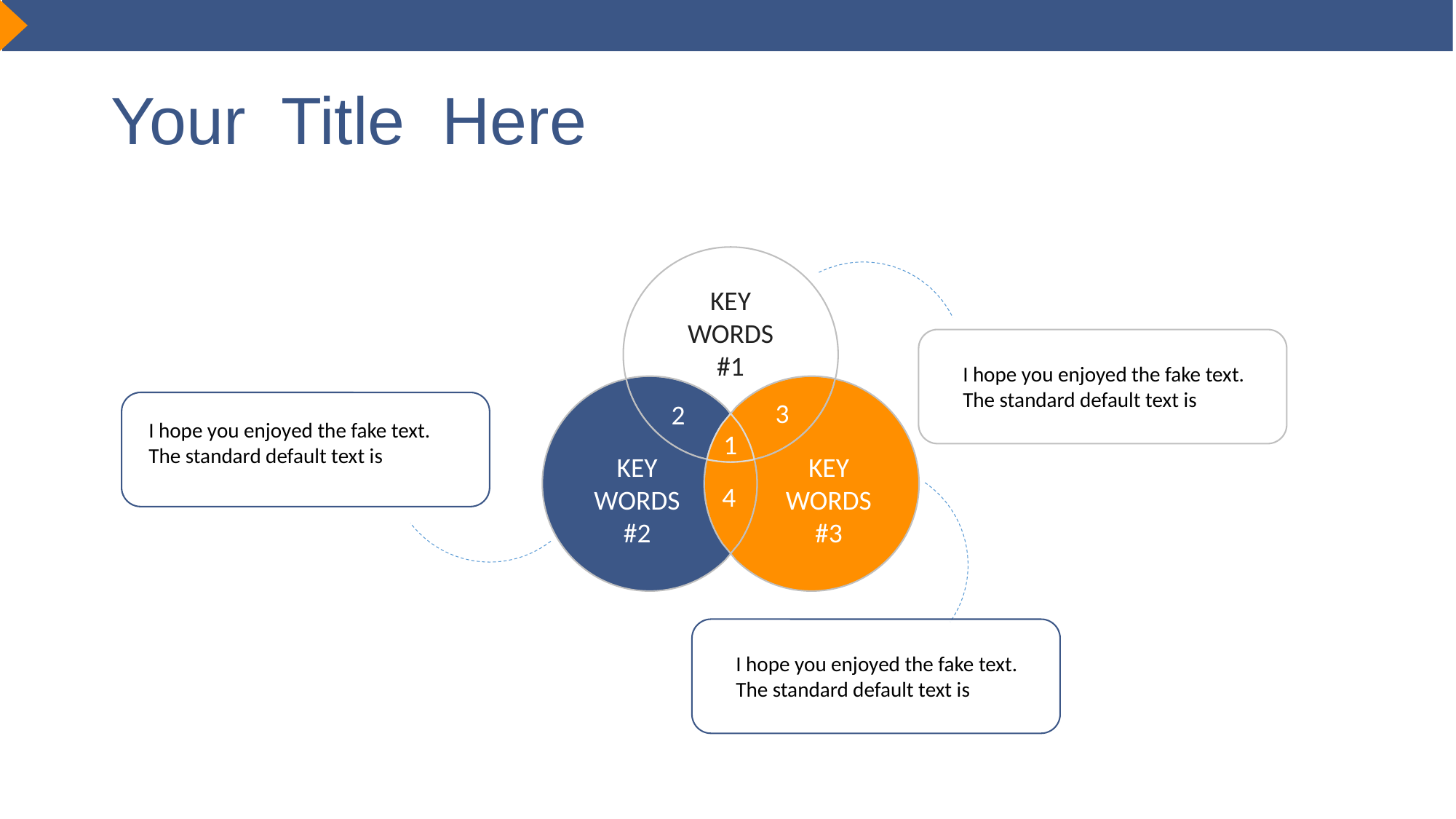

# Your  Title  Here

KEY
WORDS
#1

I hope you enjoyed the fake text. The standard default text is

3

2
I hope you enjoyed the fake text. The standard default text is

1
KEY
WORDS
#2
KEY
WORDS
#3

4

I hope you enjoyed the fake text. The standard default text is